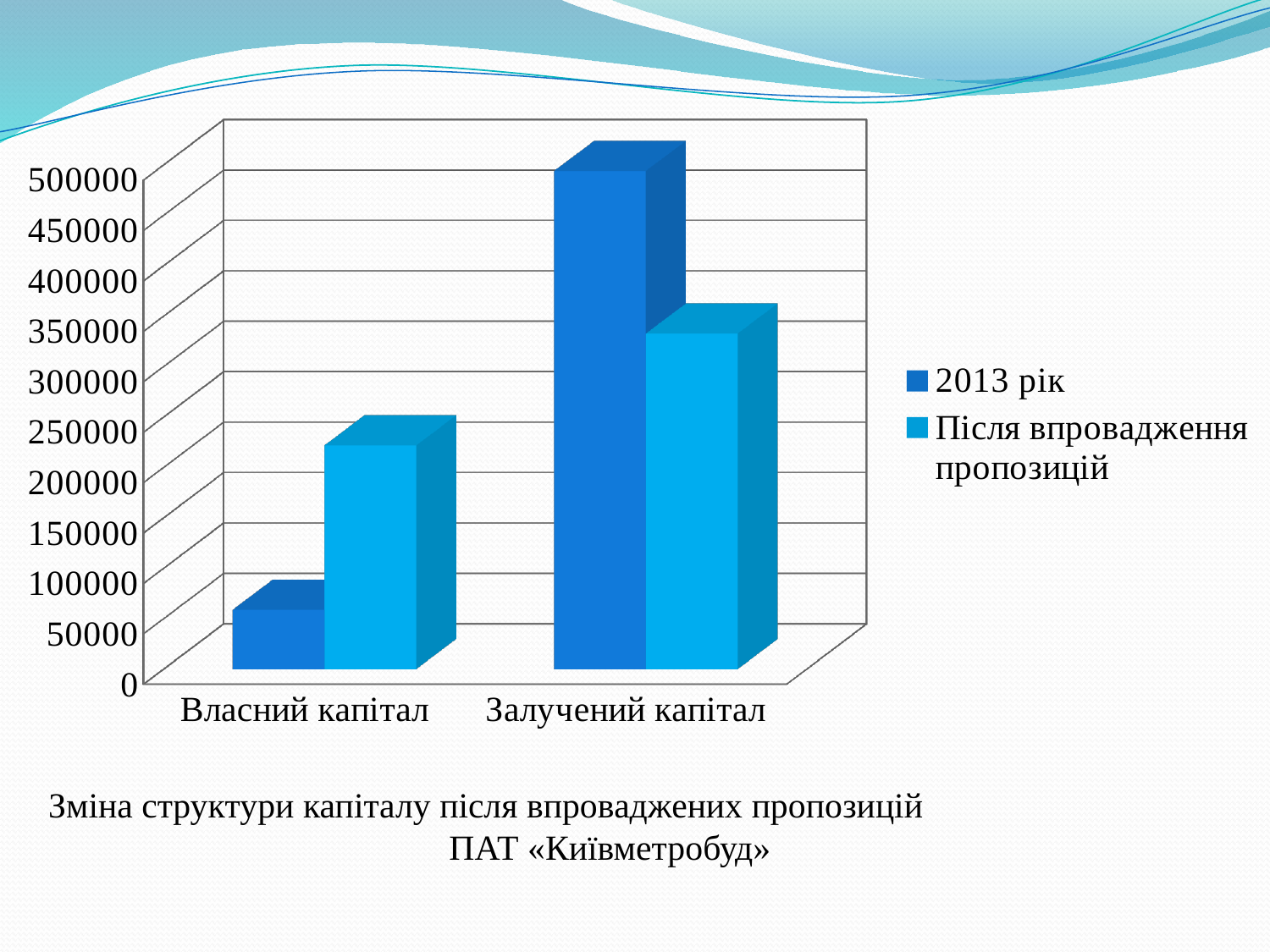

[unsupported chart]

Зміна структури капіталу після впроваджених пропозицій                             ПАТ «Київметробуд»